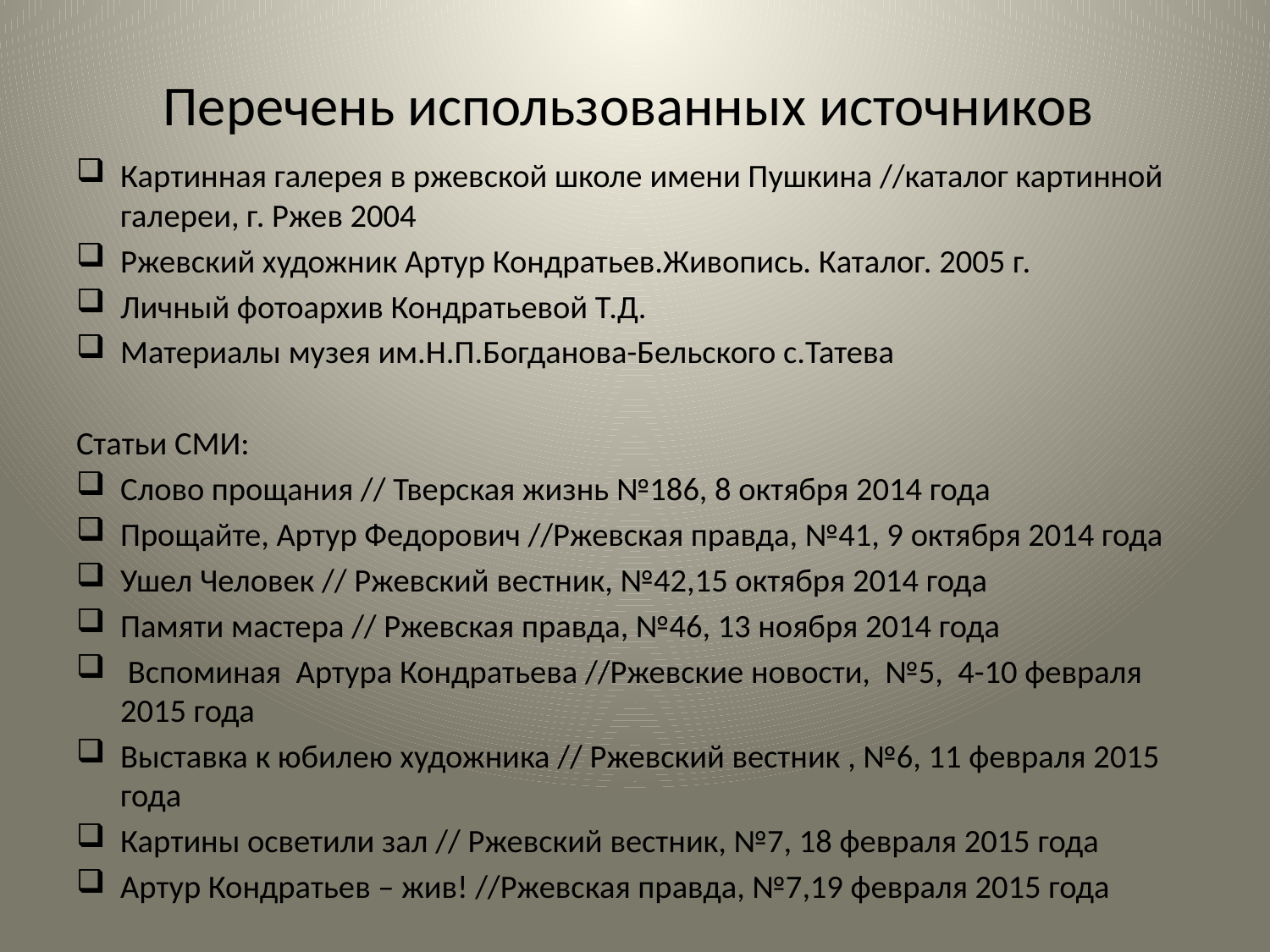

# Перечень использованных источников
Картинная галерея в ржевской школе имени Пушкина //каталог картинной галереи, г. Ржев 2004
Ржевский художник Артур Кондратьев.Живопись. Каталог. 2005 г.
Личный фотоархив Кондратьевой Т.Д.
Материалы музея им.Н.П.Богданова-Бельского с.Татева

Статьи СМИ:
Слово прощания // Тверская жизнь №186, 8 октября 2014 года
Прощайте, Артур Федорович //Ржевская правда, №41, 9 октября 2014 года
Ушел Человек // Ржевский вестник, №42,15 октября 2014 года
Памяти мастера // Ржевская правда, №46, 13 ноября 2014 года
 Вспоминая  Артура Кондратьева //Ржевские новости,  №5,  4-10 февраля 2015 года
Выставка к юбилею художника // Ржевский вестник , №6, 11 февраля 2015 года
Картины осветили зал // Ржевский вестник, №7, 18 февраля 2015 года
Артур Кондратьев – жив! //Ржевская правда, №7,19 февраля 2015 года